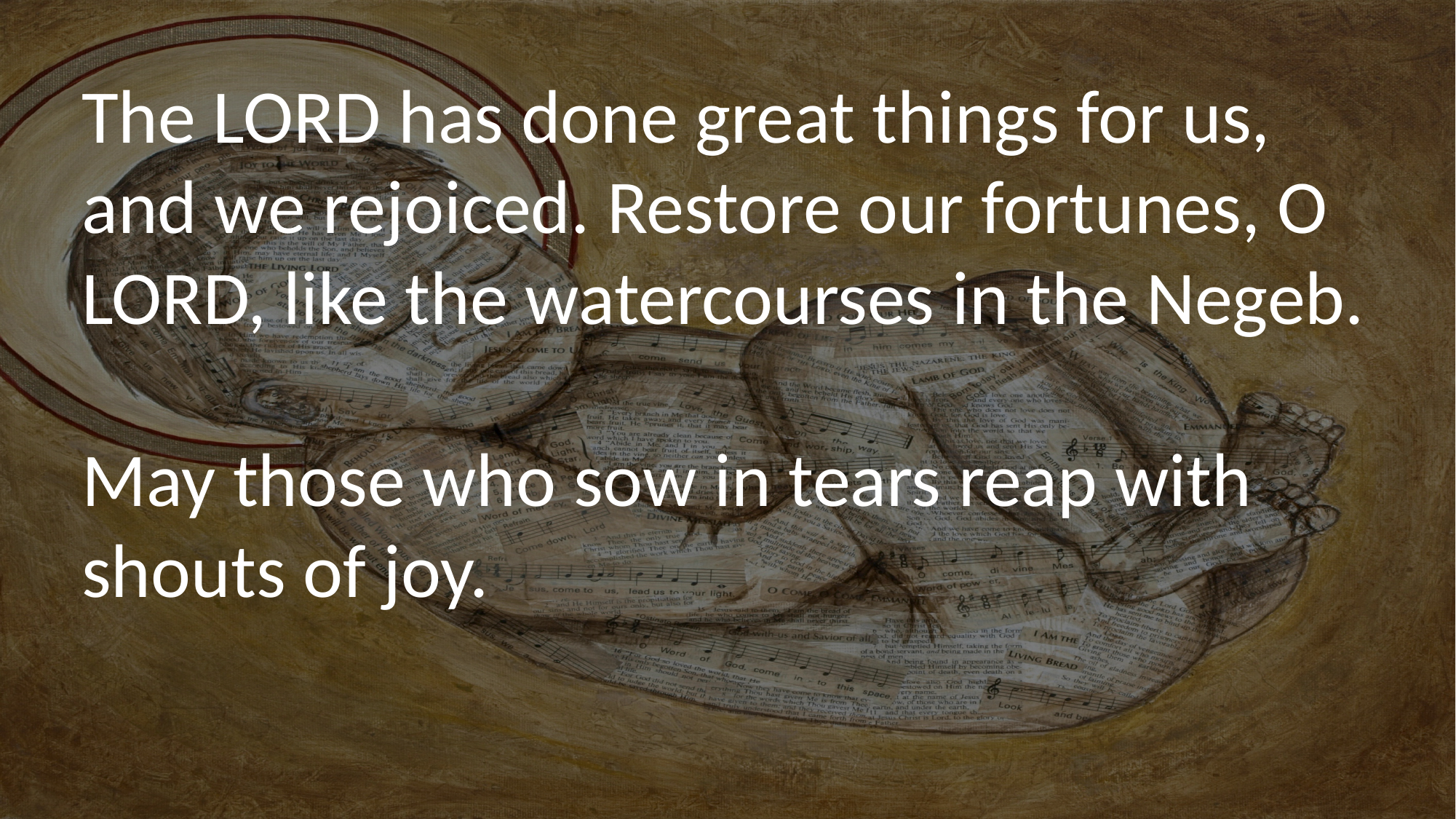

The LORD has done great things for us, and we rejoiced. Restore our fortunes, O LORD, like the watercourses in the Negeb.

May those who sow in tears reap with shouts of joy.